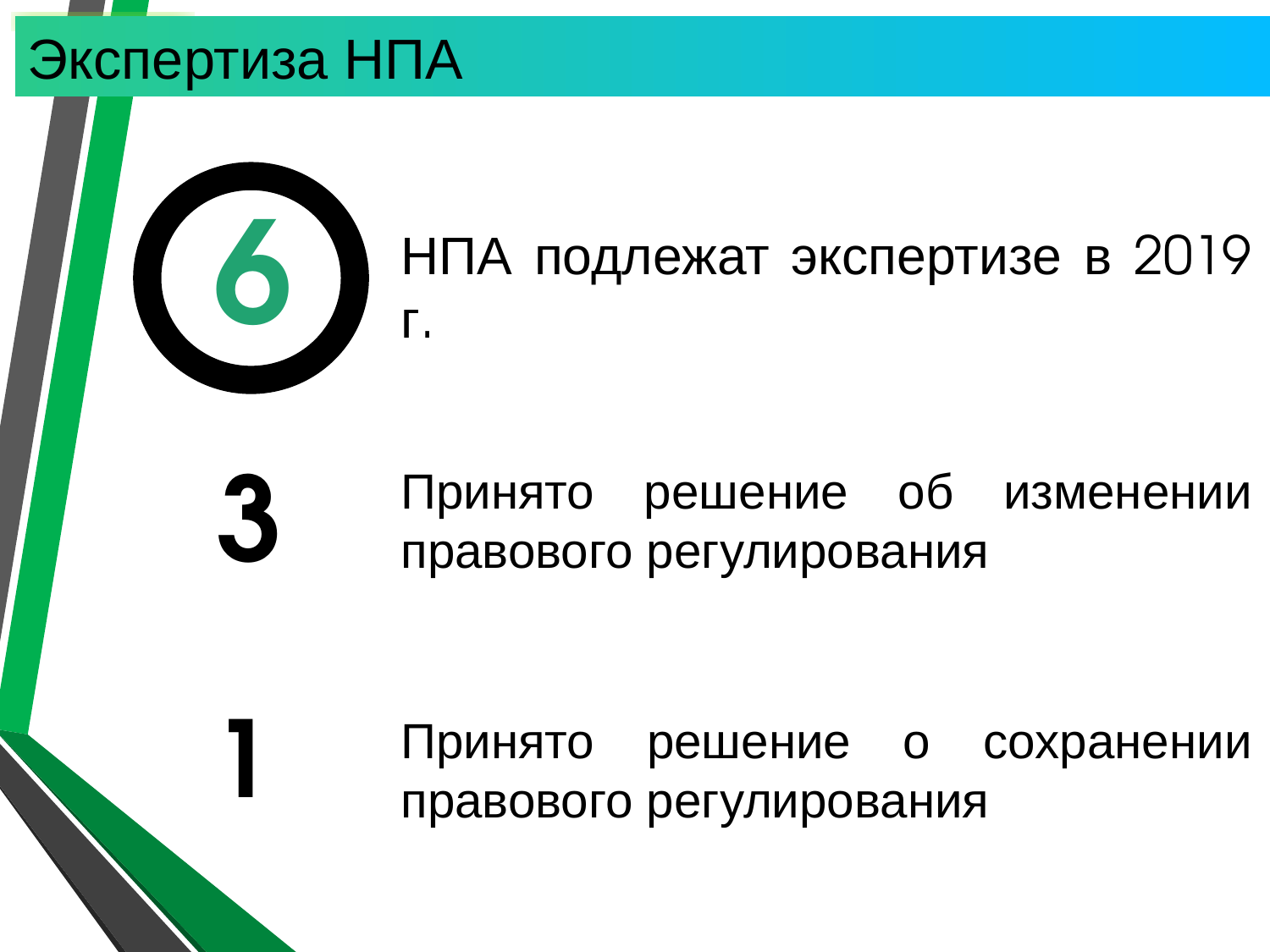

Экспертиза НПА

6
НПА подлежат экспертизе в 2019 г.

3
Принято решение об изменении правового регулирования

1
Принято решение о сохранении правового регулирования